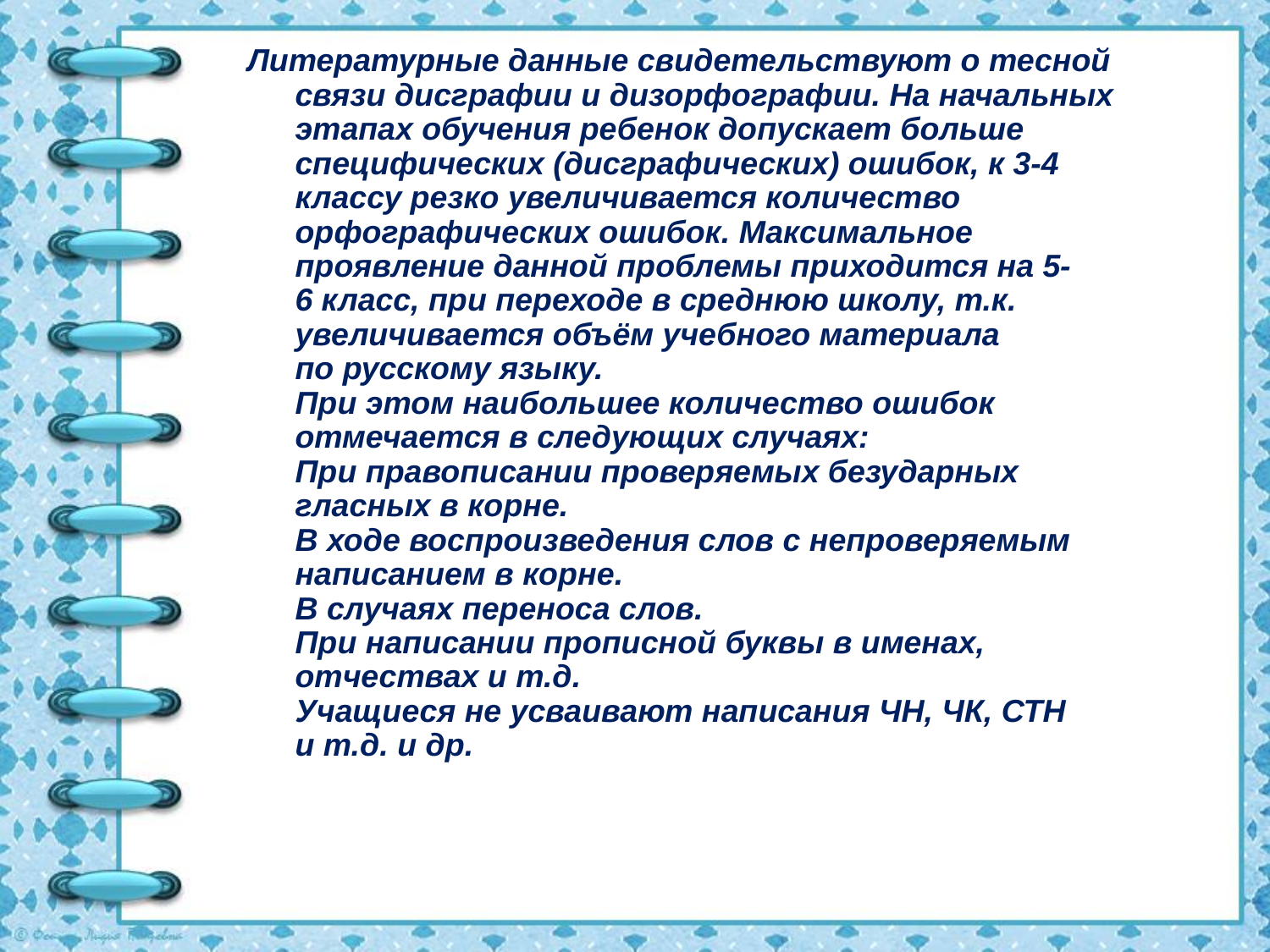

# Литературные данные свидетельствуют о тесной связи дисграфии и дизорфографии. На начальных этапах обучения ребенок допускает больше специфических (дисграфических) ошибок, к 3-4 классу резко увеличивается количество орфографических ошибок. Максимальное проявление данной проблемы приходится на 5-6 класс, при переходе в среднюю школу, т.к. увеличивается объём учебного материала по русскому языку. При этом наибольшее количество ошибок отмечается в следующих случаях: При правописании проверяемых безударных гласных в корне. В ходе воспроизведения слов с непроверяемым написанием в корне. В случаях переноса слов. При написании прописной буквы в именах, отчествах и т.д. Учащиеся не усваивают написания ЧН, ЧК, СТН и т.д. и др.